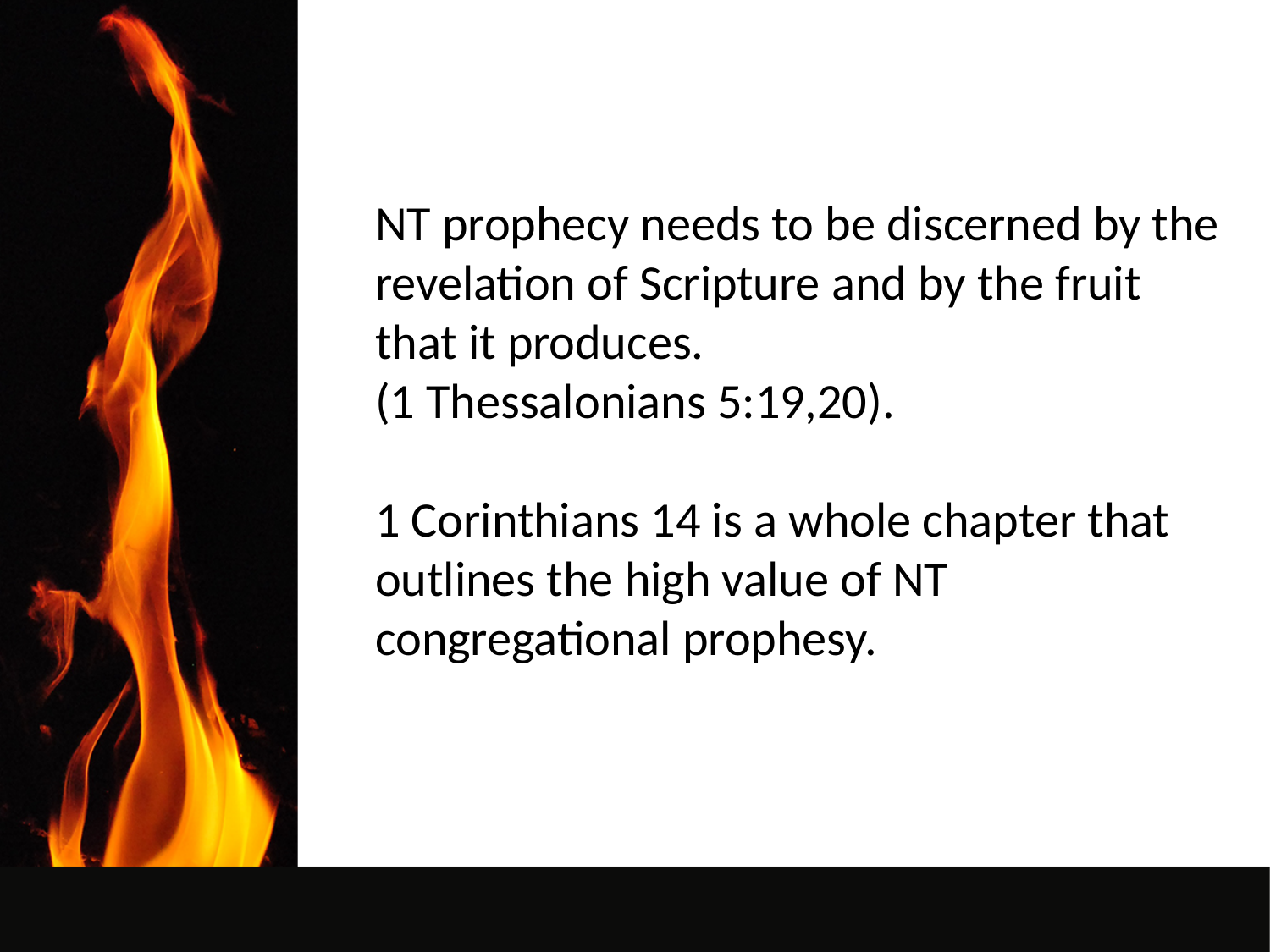

NT prophecy needs to be discerned by the revelation of Scripture and by the fruit that it produces.
(1 Thessalonians 5:19,20).

1 Corinthians 14 is a whole chapter that outlines the high value of NT congregational prophesy.